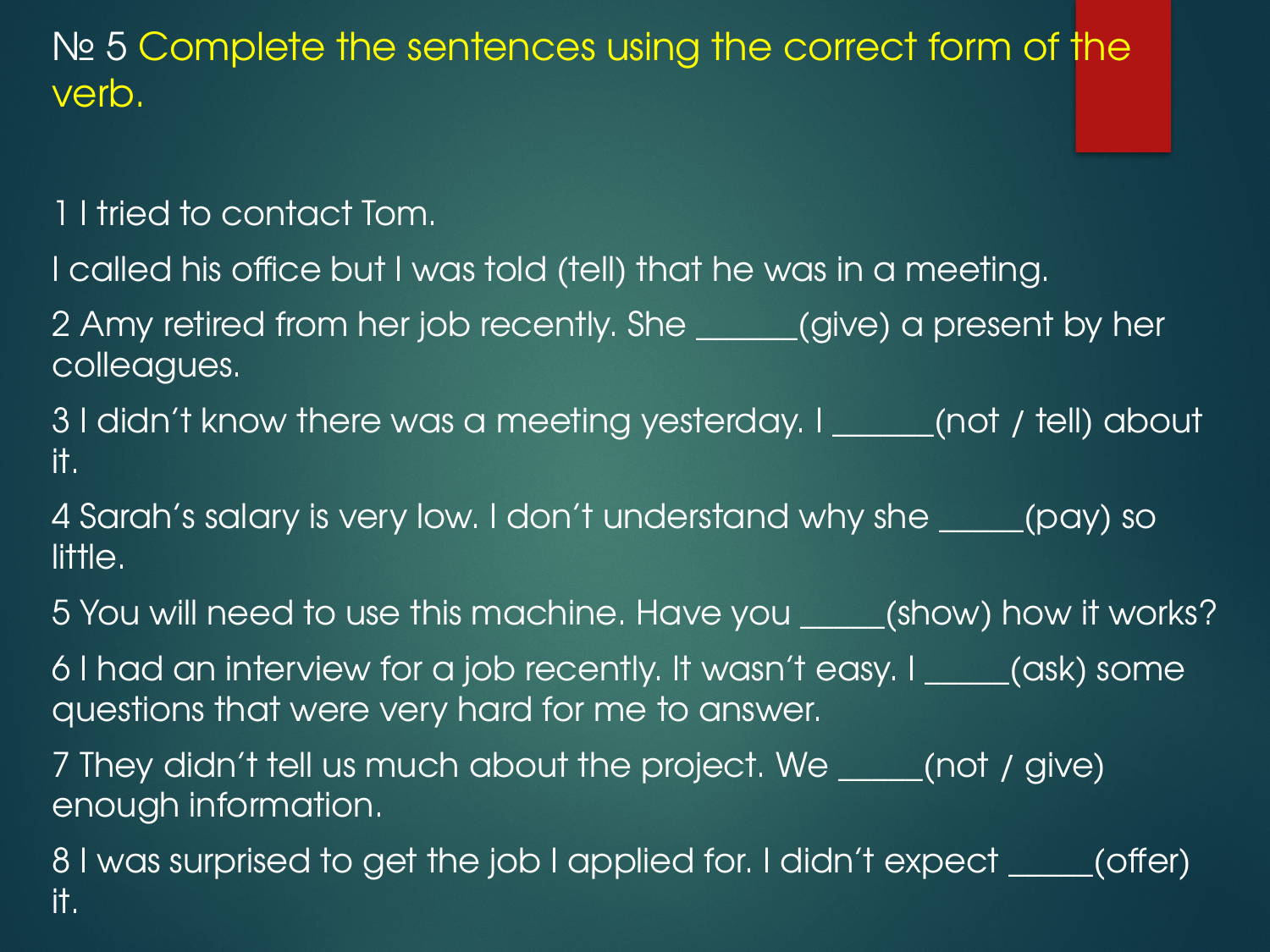

№ 5 Complete the sentences using the correct form of the verb.
1 I tried to contact Tom.
I called his office but I was told (tell) that he was in a meeting.
2 Amy retired from her job recently. She ______(give) a present by her colleagues.
3 I didn’t know there was a meeting yesterday. I ______(not / tell) about it.
4 Sarah’s salary is very low. I don’t understand why she _____(pay) so little.
5 You will need to use this machine. Have you _____(show) how it works?
6 I had an interview for a job recently. It wasn’t easy. I _____(ask) some questions that were very hard for me to answer.
7 They didn’t tell us much about the project. We _____(not / give) enough information.
8 I was surprised to get the job I applied for. I didn’t expect _____(offer) it.